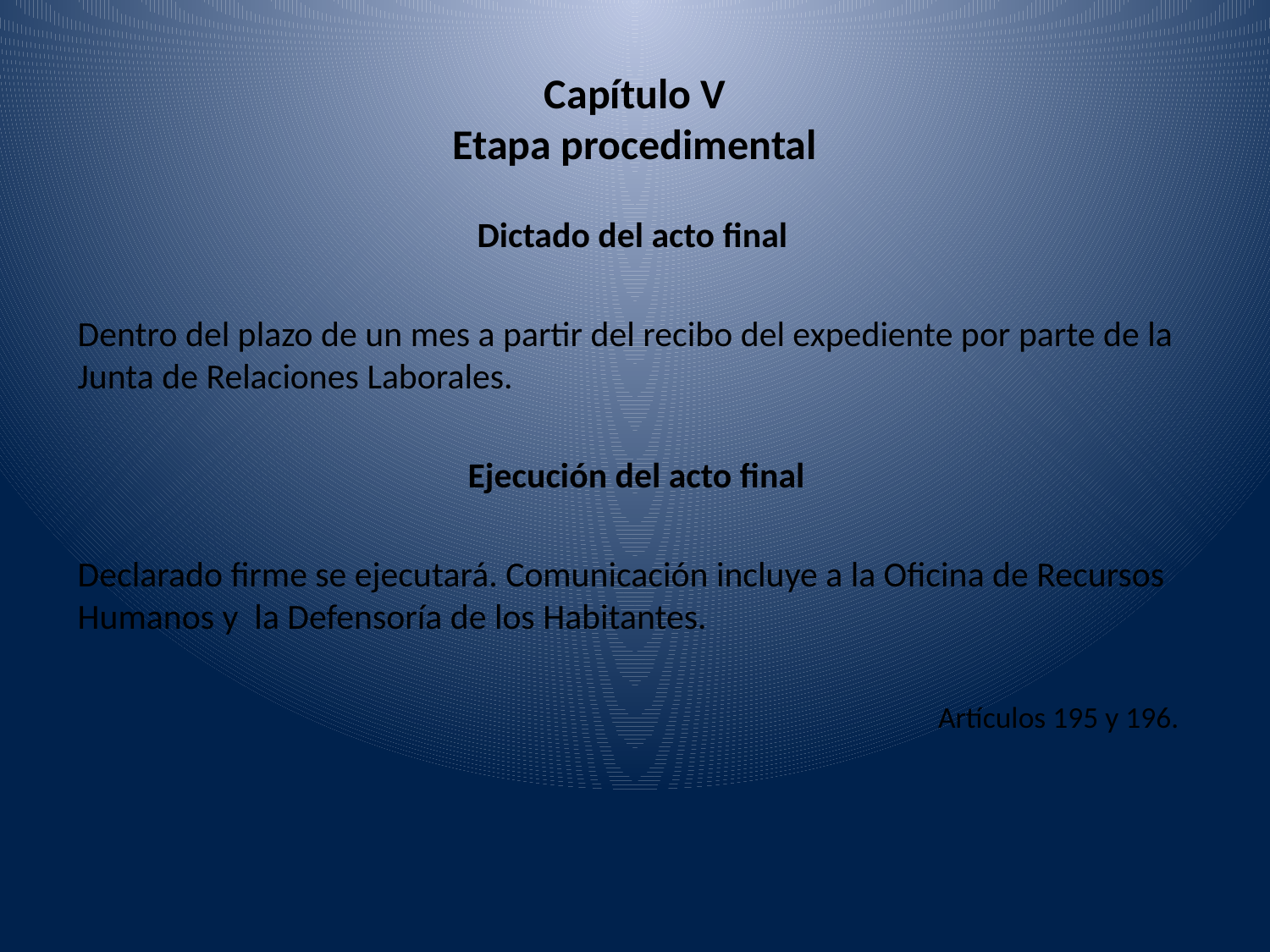

# Capítulo V Etapa procedimental
Dictado del acto final

Dentro del plazo de un mes a partir del recibo del expediente por parte de la Junta de Relaciones Laborales.

Ejecución del acto final

Declarado firme se ejecutará. Comunicación incluye a la Oficina de Recursos Humanos y  la Defensoría de los Habitantes.

Artículos 195 y 196.